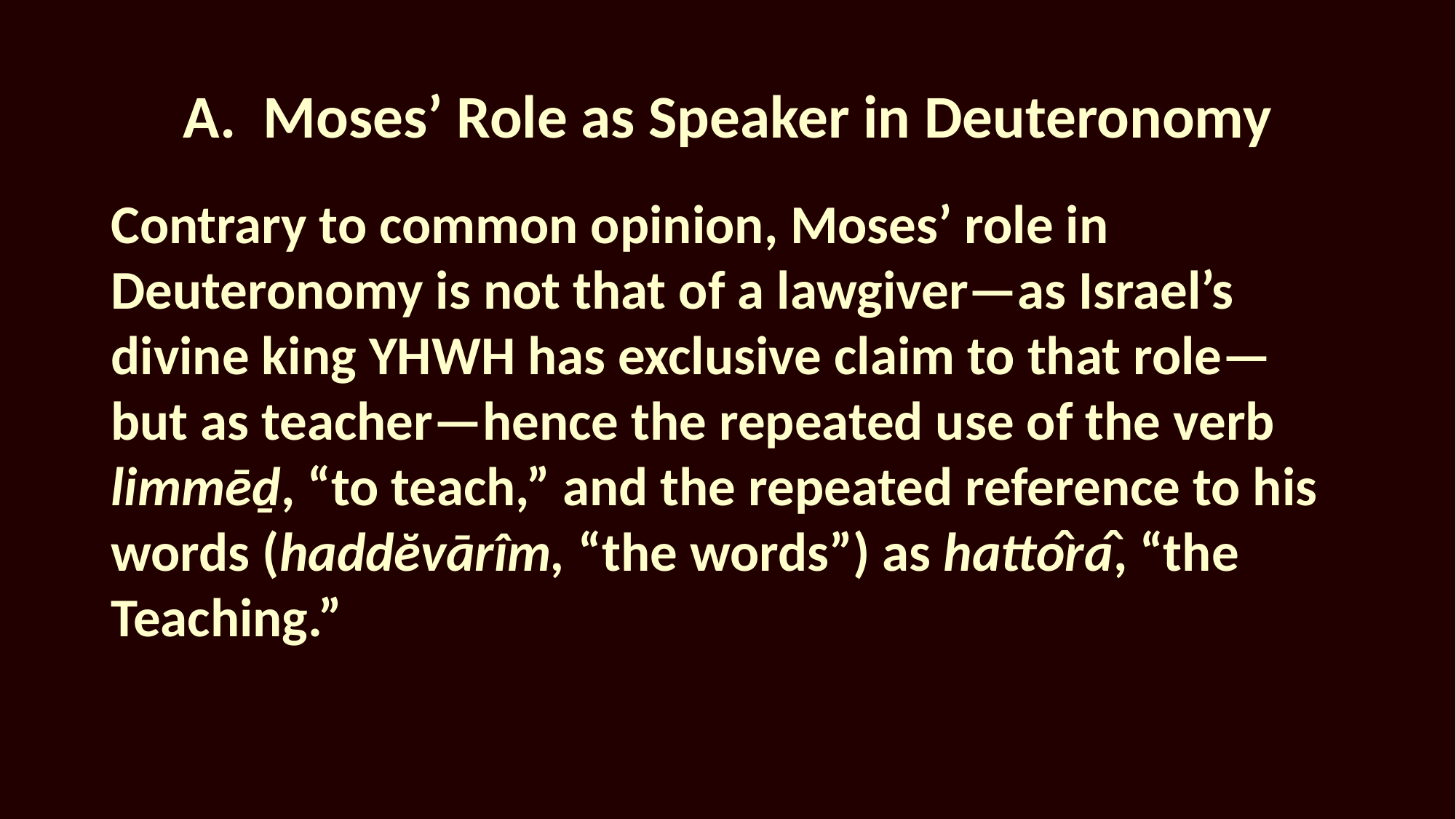

# A.  Moses’ Role as Speaker in Deuteronomy
Contrary to common opinion, Moses’ role in Deuteronomy is not that of a lawgiver—as Israel’s divine king YHWH has exclusive claim to that role—but as teacher—hence the repeated use of the verb limmēḏ, “to teach,” and the repeated reference to his words (haddĕvārîm, “the words”) as hattôrâ, “the Teaching.”